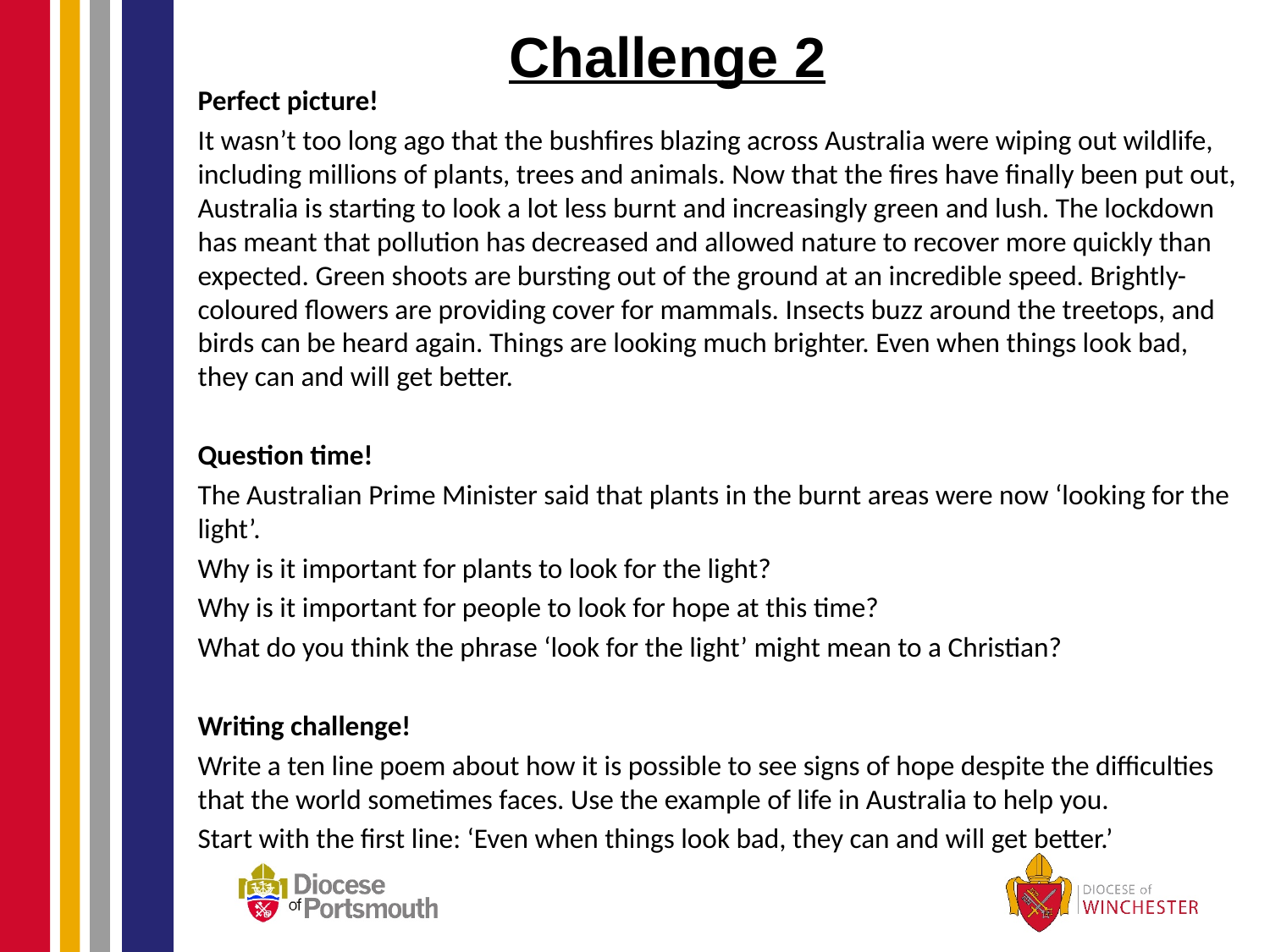

Challenge 2
Perfect picture!
It wasn’t too long ago that the bushfires blazing across Australia were wiping out wildlife, including millions of plants, trees and animals. Now that the fires have finally been put out, Australia is starting to look a lot less burnt and increasingly green and lush. The lockdown has meant that pollution has decreased and allowed nature to recover more quickly than expected. Green shoots are bursting out of the ground at an incredible speed. Brightly-coloured flowers are providing cover for mammals. Insects buzz around the treetops, and birds can be heard again. Things are looking much brighter. Even when things look bad, they can and will get better.

Question time!
The Australian Prime Minister said that plants in the burnt areas were now ‘looking for the light’.
Why is it important for plants to look for the light?
Why is it important for people to look for hope at this time?
What do you think the phrase ‘look for the light’ might mean to a Christian?

Writing challenge!
Write a ten line poem about how it is possible to see signs of hope despite the difficulties that the world sometimes faces. Use the example of life in Australia to help you.
Start with the first line: ‘Even when things look bad, they can and will get better.’